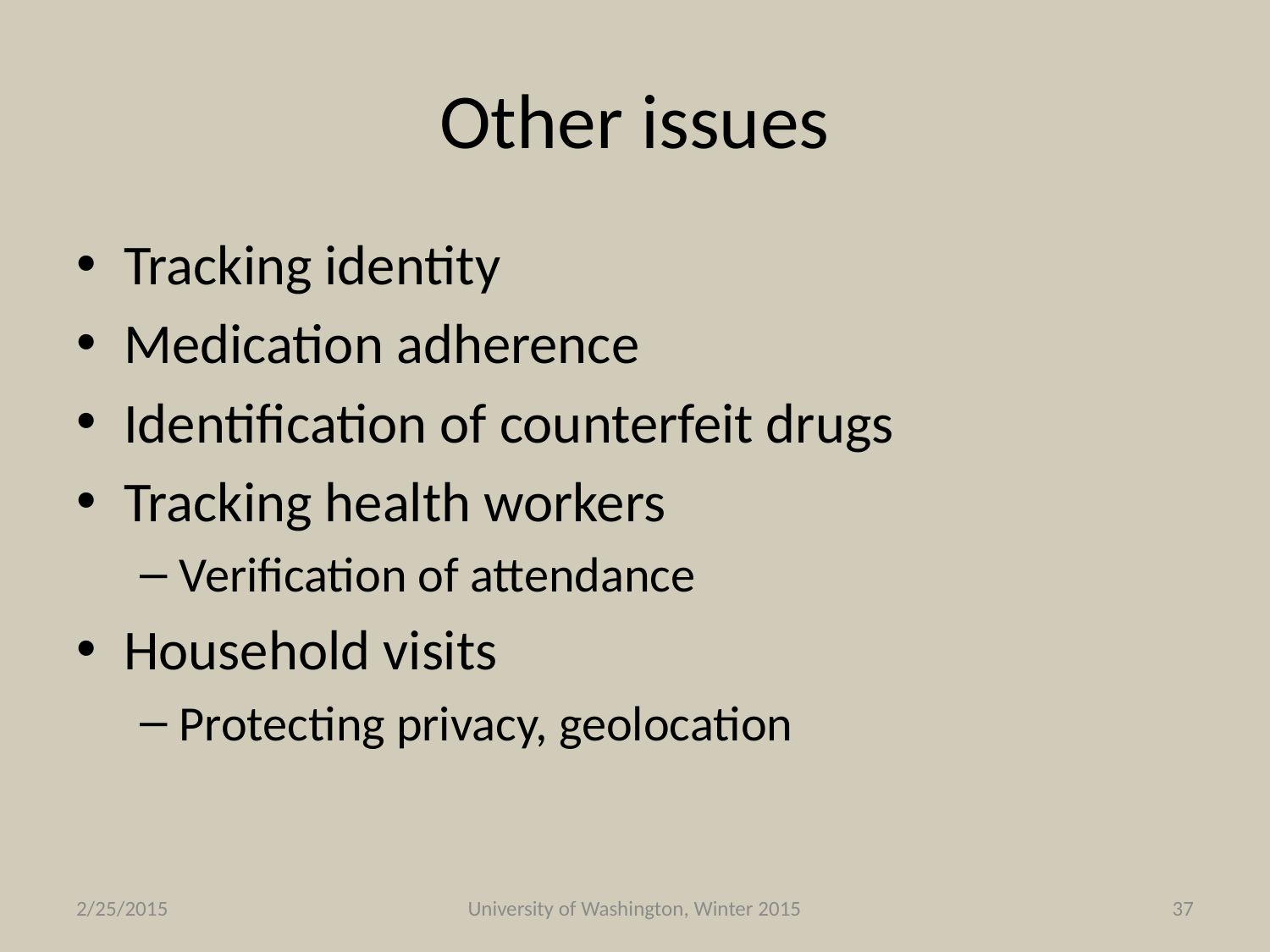

# Other issues
Tracking identity
Medication adherence
Identification of counterfeit drugs
Tracking health workers
Verification of attendance
Household visits
Protecting privacy, geolocation
2/25/2015
University of Washington, Winter 2015
37